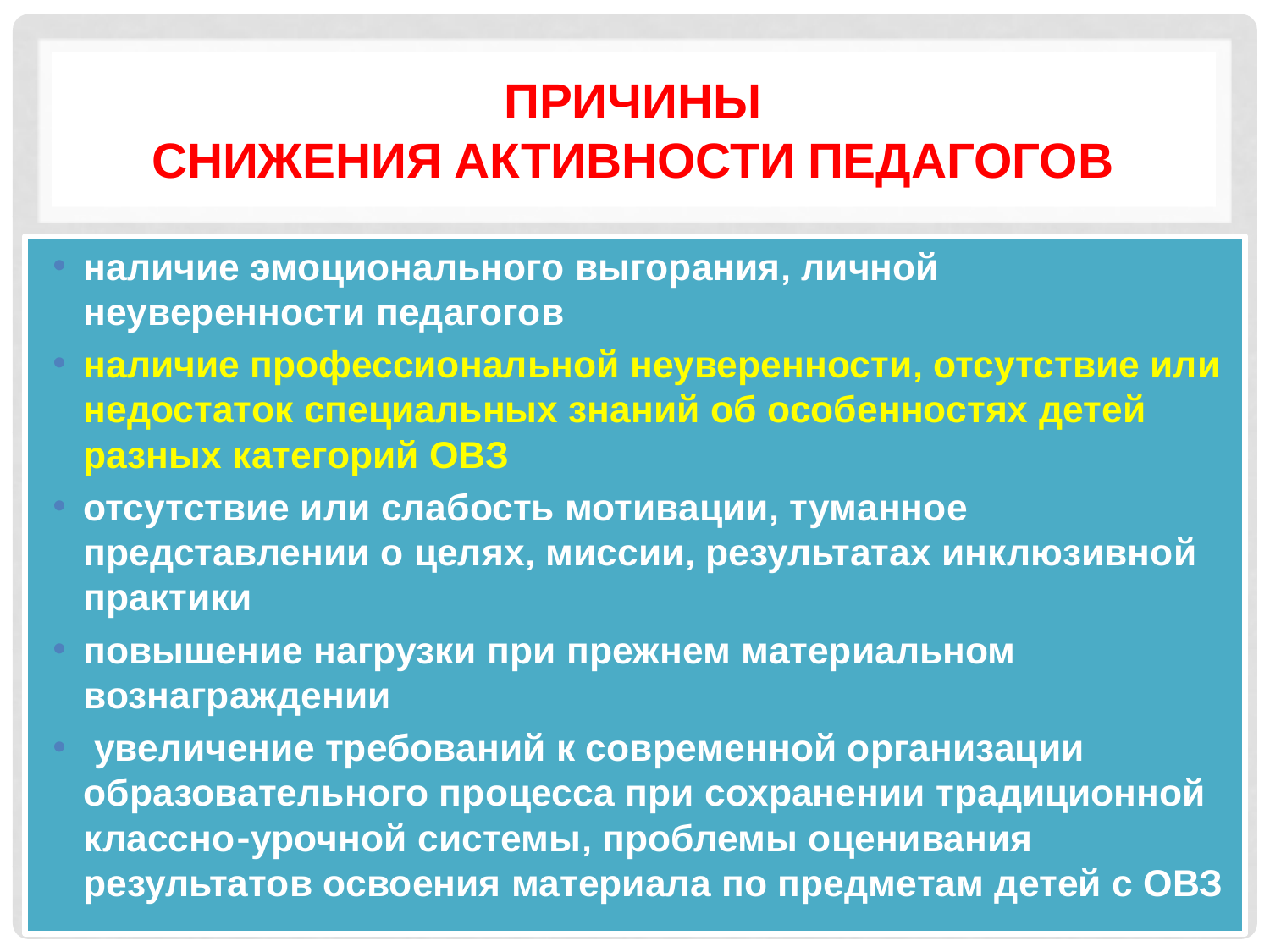

# Причины снижения активности педагогов
наличие эмоционального выгорания, личной неуверенности педагогов
наличие профессиональной неуверенности, отсутствие или недостаток специальных знаний об особенностях детей разных категорий ОВЗ
отсутствие или слабость мотивации, туманное представлении о целях, миссии, результатах инклюзивной практики
повышение нагрузки при прежнем материальном вознаграждении
 увеличение требований к современной организации образовательного процесса при сохранении традиционной классно-урочной системы, проблемы оценивания результатов освоения материала по предметам детей с ОВЗ